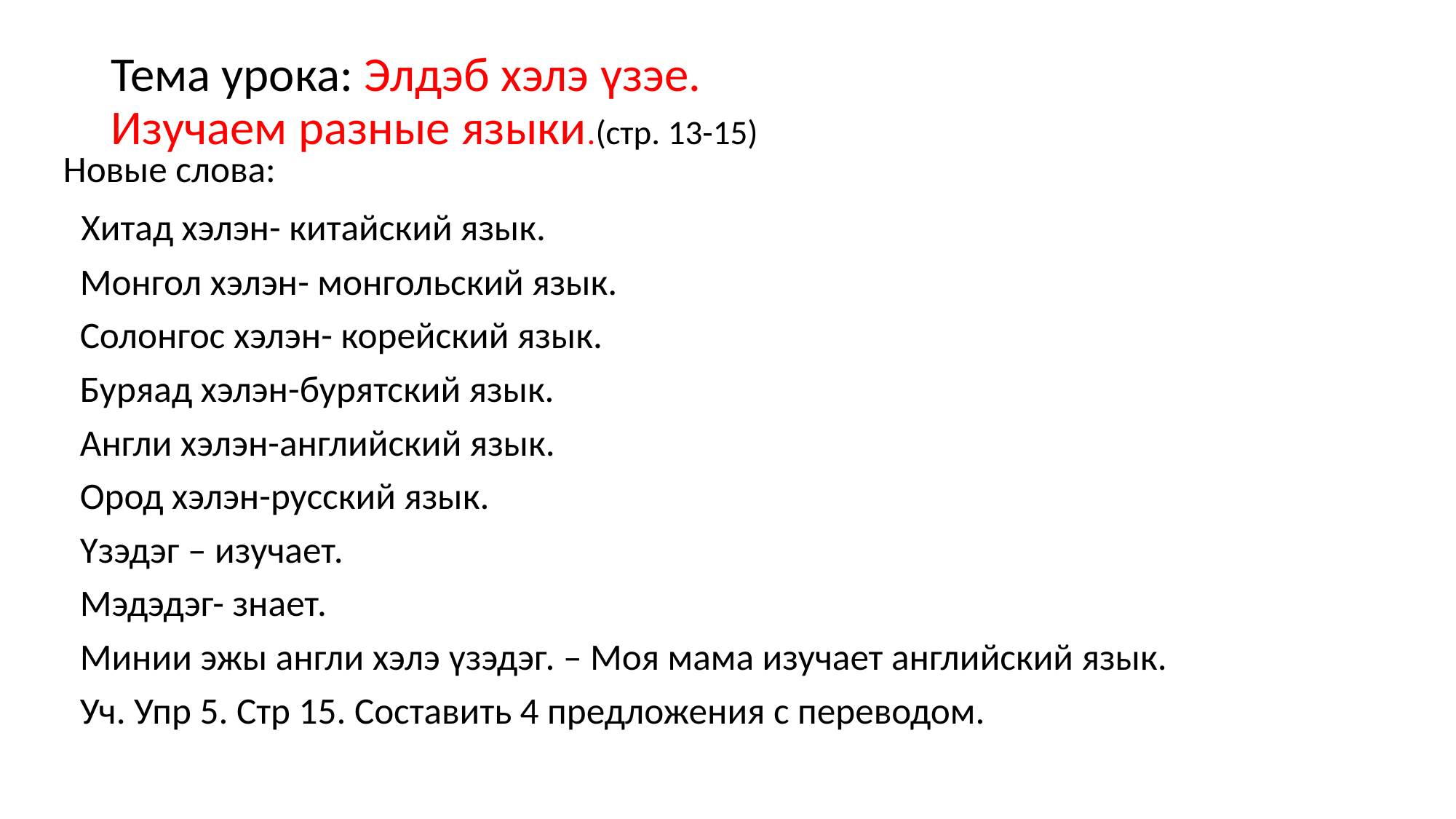

# Тема урока: Элдэб хэлэ үзэе. Изучаем разные языки.(стр. 13-15)
Новые слова:
  Хитад хэлэн- китайский язык.
  Монгол хэлэн- монгольский язык.
  Солонгос хэлэн- корейский язык.
  Буряад хэлэн-бурятский язык.
  Англи хэлэн-английский язык.
  Ород хэлэн-русский язык.
  Үзэдэг – изучает.
  Мэдэдэг- знает.
  Минии эжы англи хэлэ үзэдэг. – Моя мама изучает английский язык.
  Уч. Упр 5. Стр 15. Составить 4 предложения с переводом.